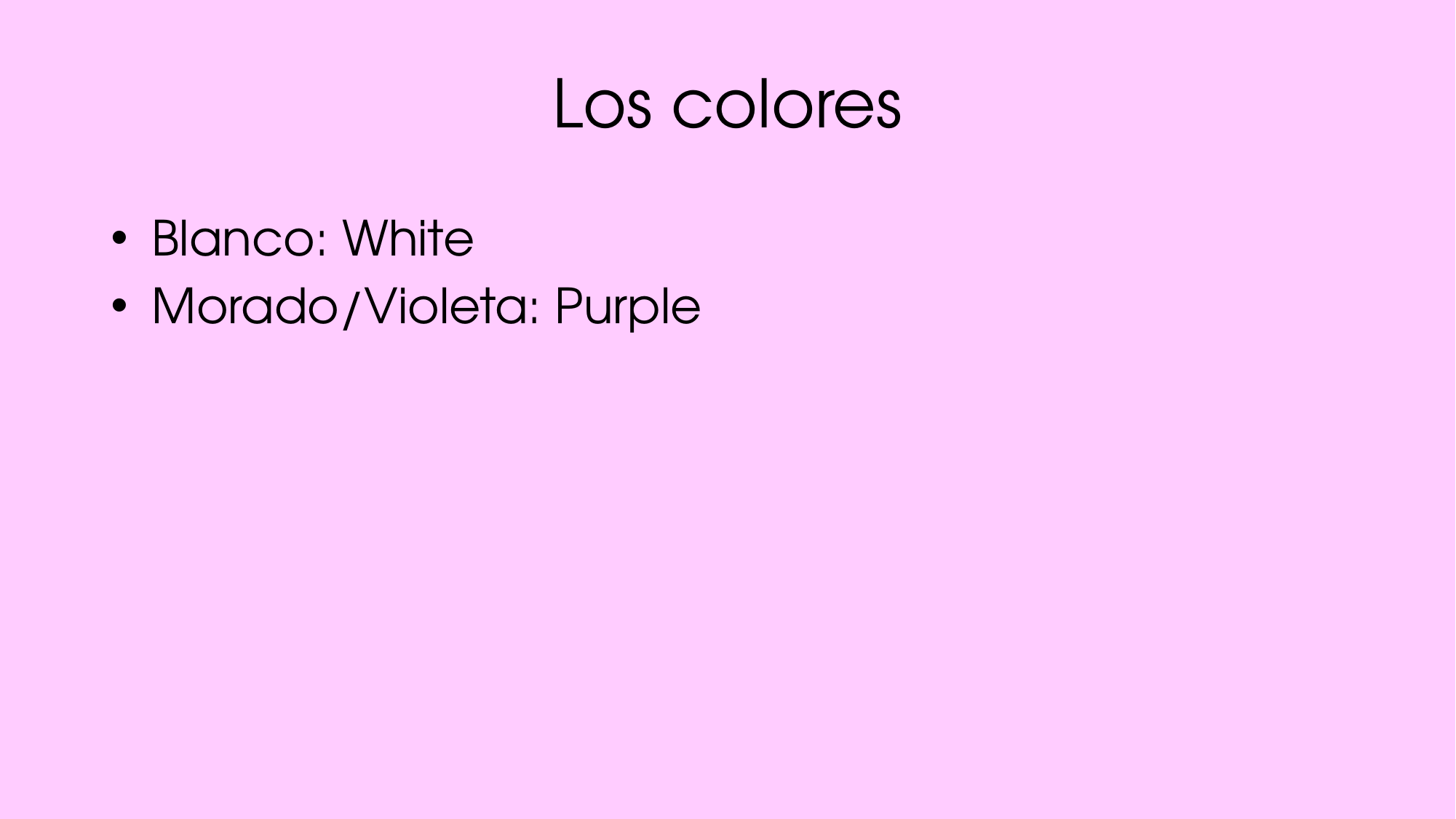

# Los colores
Blanco: White
Morado/Violeta: Purple